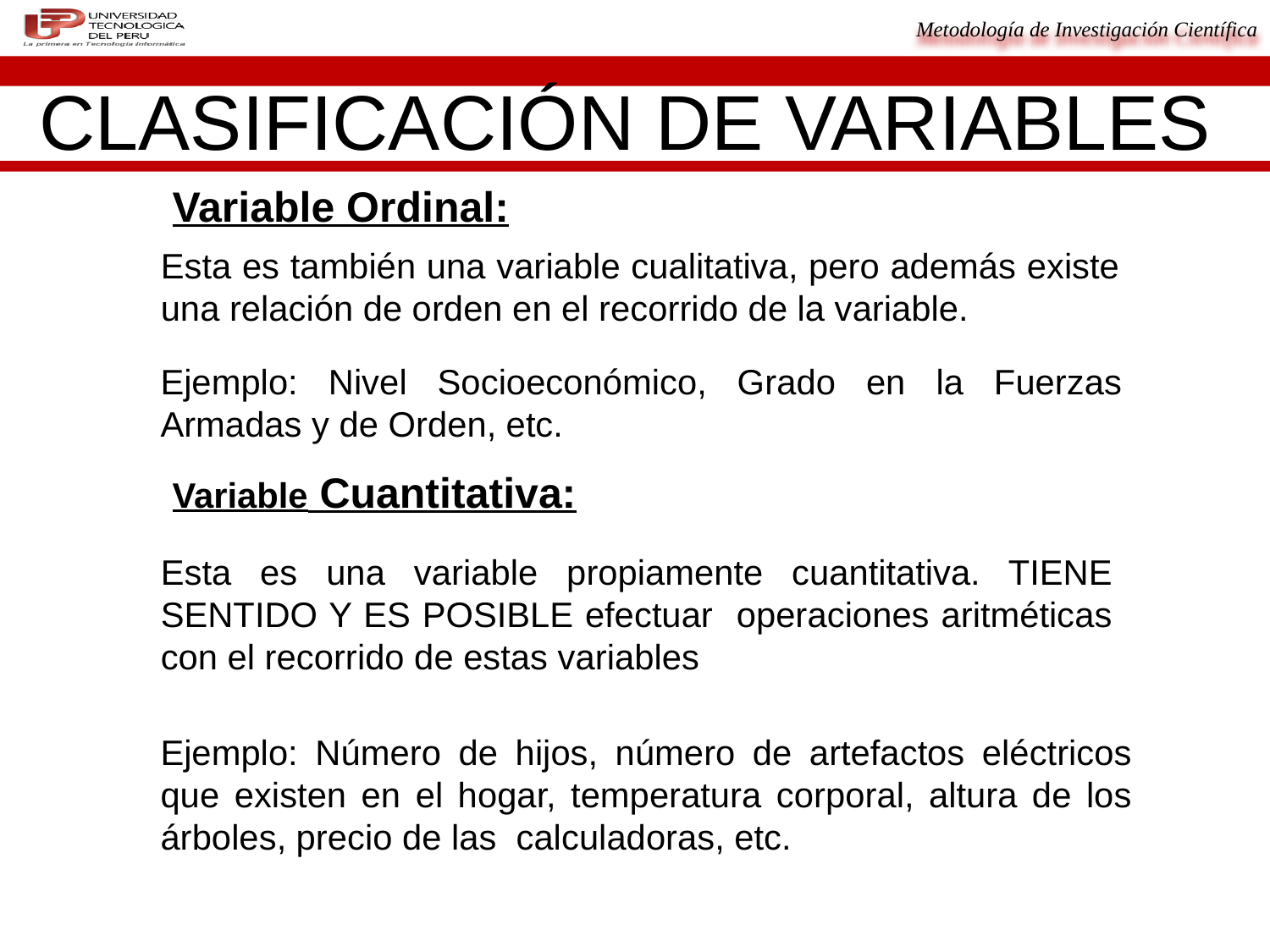

CLASIFICACIÓN DE VARIABLES
 Variable Ordinal:
Esta es también una variable cualitativa, pero además existe una relación de orden en el recorrido de la variable.
Ejemplo: Nivel Socioeconómico, Grado en la Fuerzas Armadas y de Orden, etc.
 Variable Cuantitativa:
Esta es una variable propiamente cuantitativa. TIENE SENTIDO Y ES POSIBLE efectuar  operaciones aritméticas con el recorrido de estas variables
Ejemplo: Número de hijos, número de artefactos eléctricos que existen en el hogar, temperatura corporal, altura de los árboles, precio de las  calculadoras, etc.